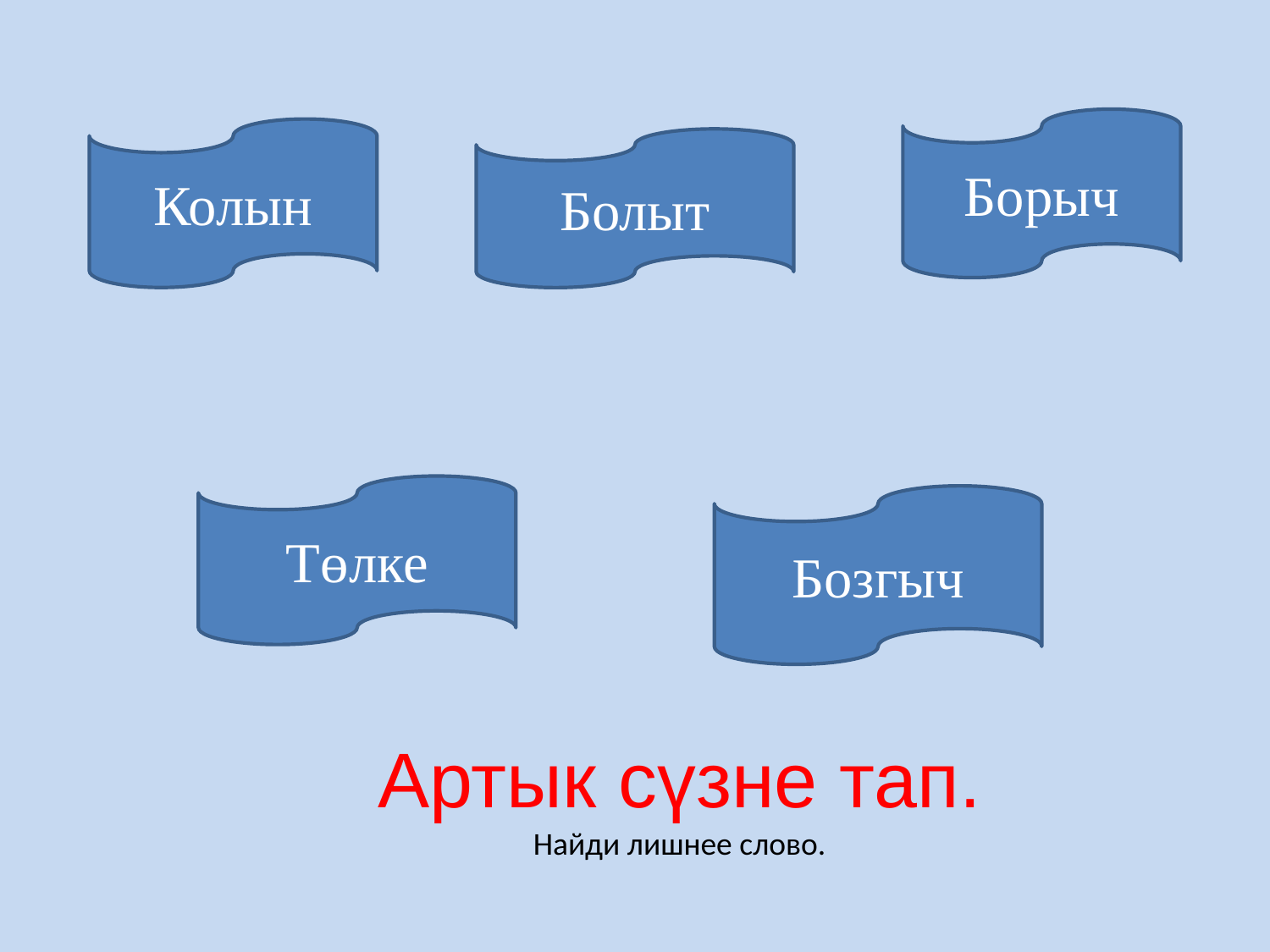

Борыч
Колын
Болыт
Төлке
Бозгыч
Артык сүзне тап.
Найди лишнее слово.